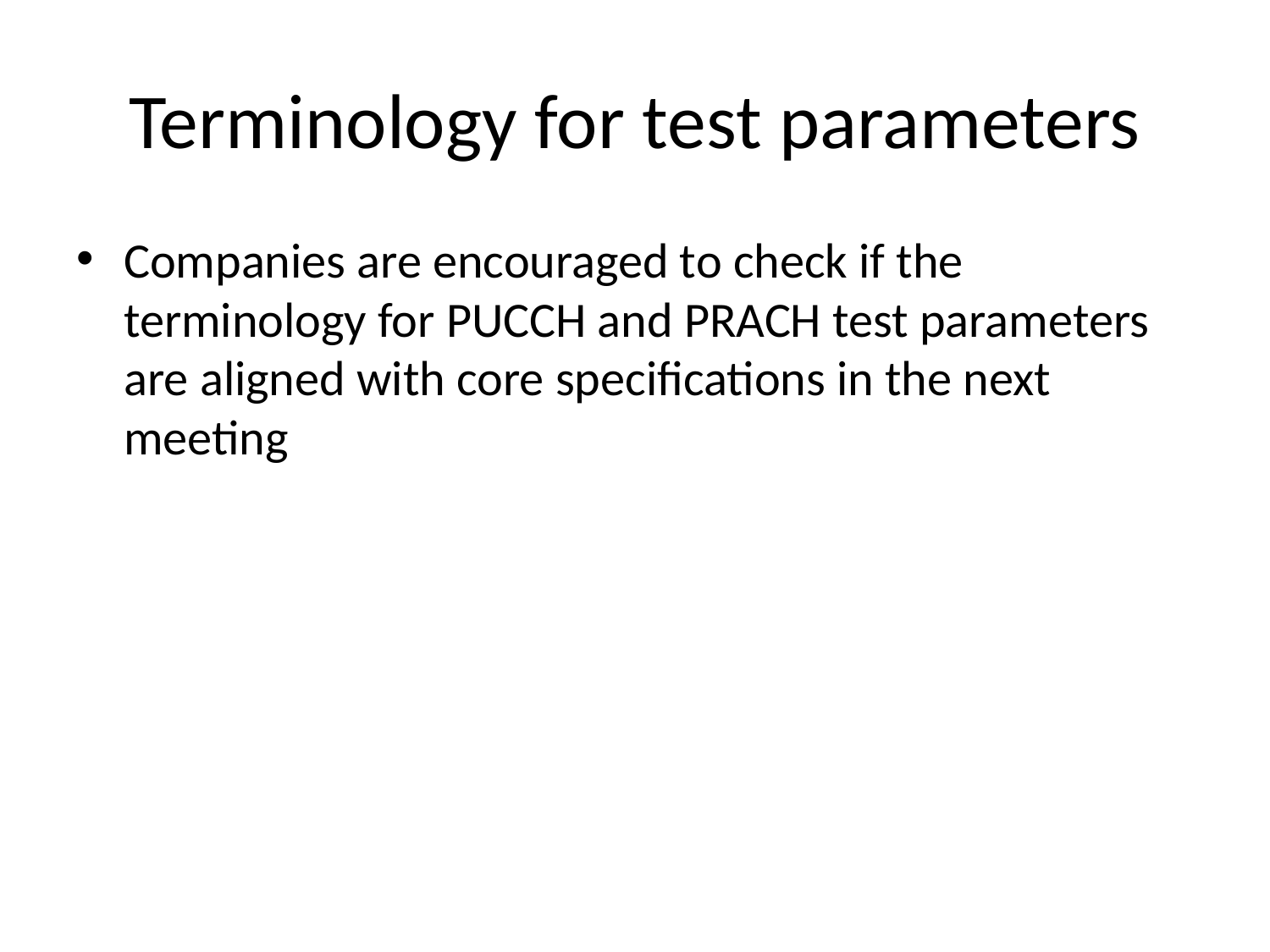

# Terminology for test parameters
Companies are encouraged to check if the terminology for PUCCH and PRACH test parameters are aligned with core specifications in the next meeting